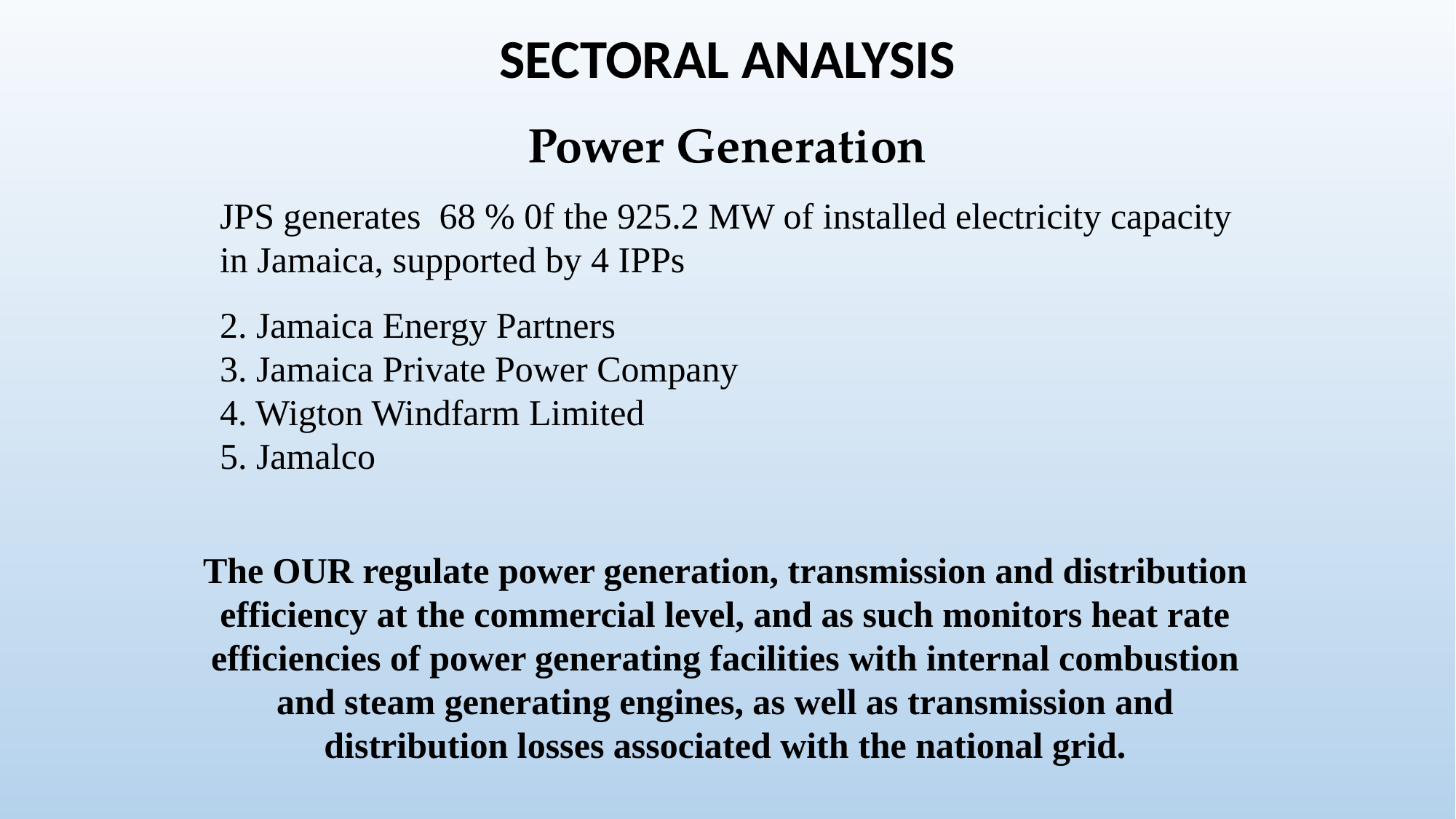

SECTORAL ANALYSIS
Power Generation
JPS generates  68 % 0f the 925.2 MW of installed electricity capacity in Jamaica, supported by 4 IPPs

2. Jamaica Energy Partners
3. Jamaica Private Power Company
4. Wigton Windfarm Limited
5. Jamalco
The OUR regulate power generation, transmission and distribution efficiency at the commercial level, and as such monitors heat rate efficiencies of power generating facilities with internal combustion and steam generating engines, as well as transmission and distribution losses associated with the national grid.